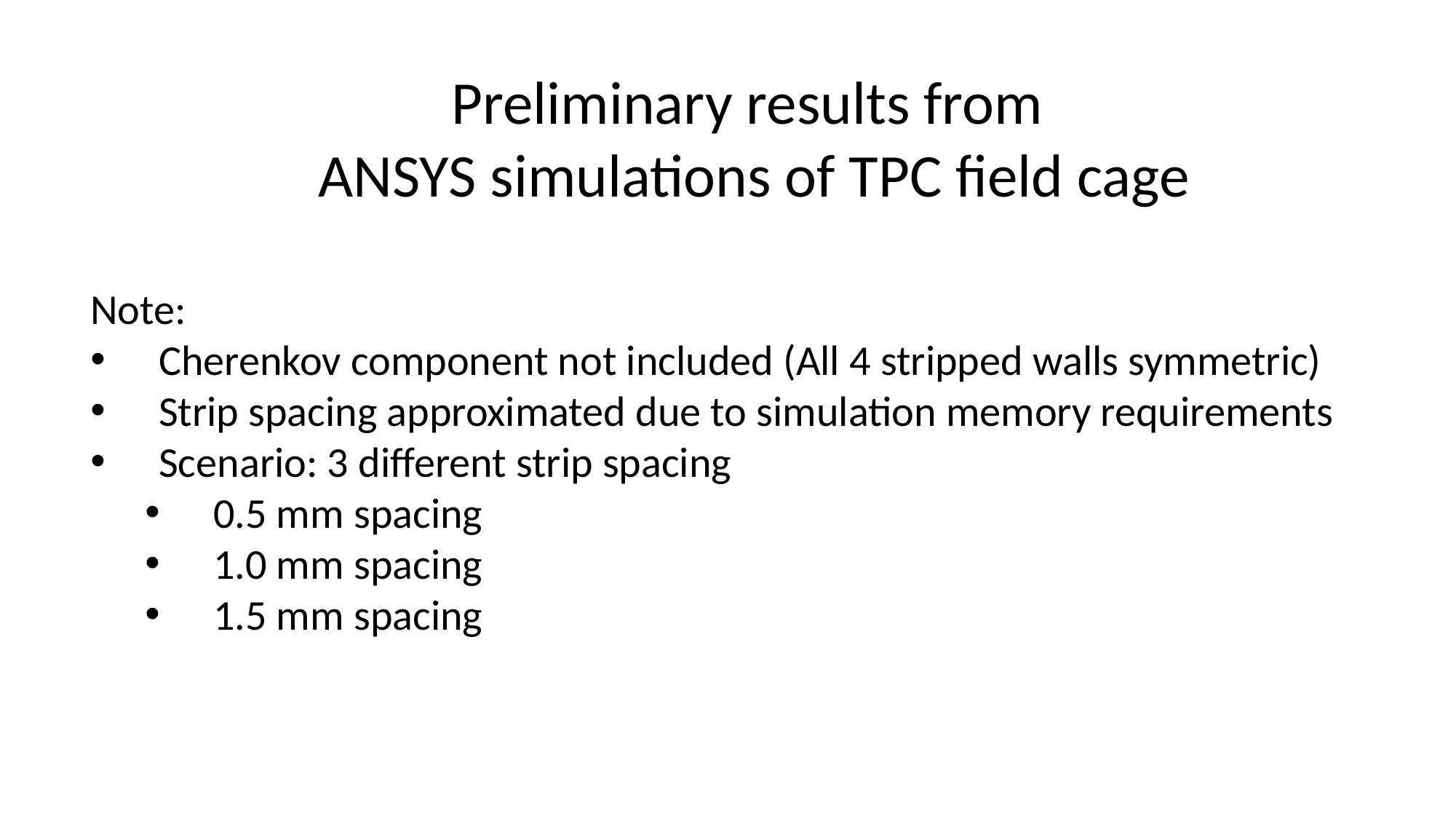

Preliminary results from
ANSYS simulations of TPC field cage

Note:
Cherenkov component not included (All 4 stripped walls symmetric)
Strip spacing approximated due to simulation memory requirements
Scenario: 3 different strip spacing
0.5 mm spacing
1.0 mm spacing
1.5 mm spacing